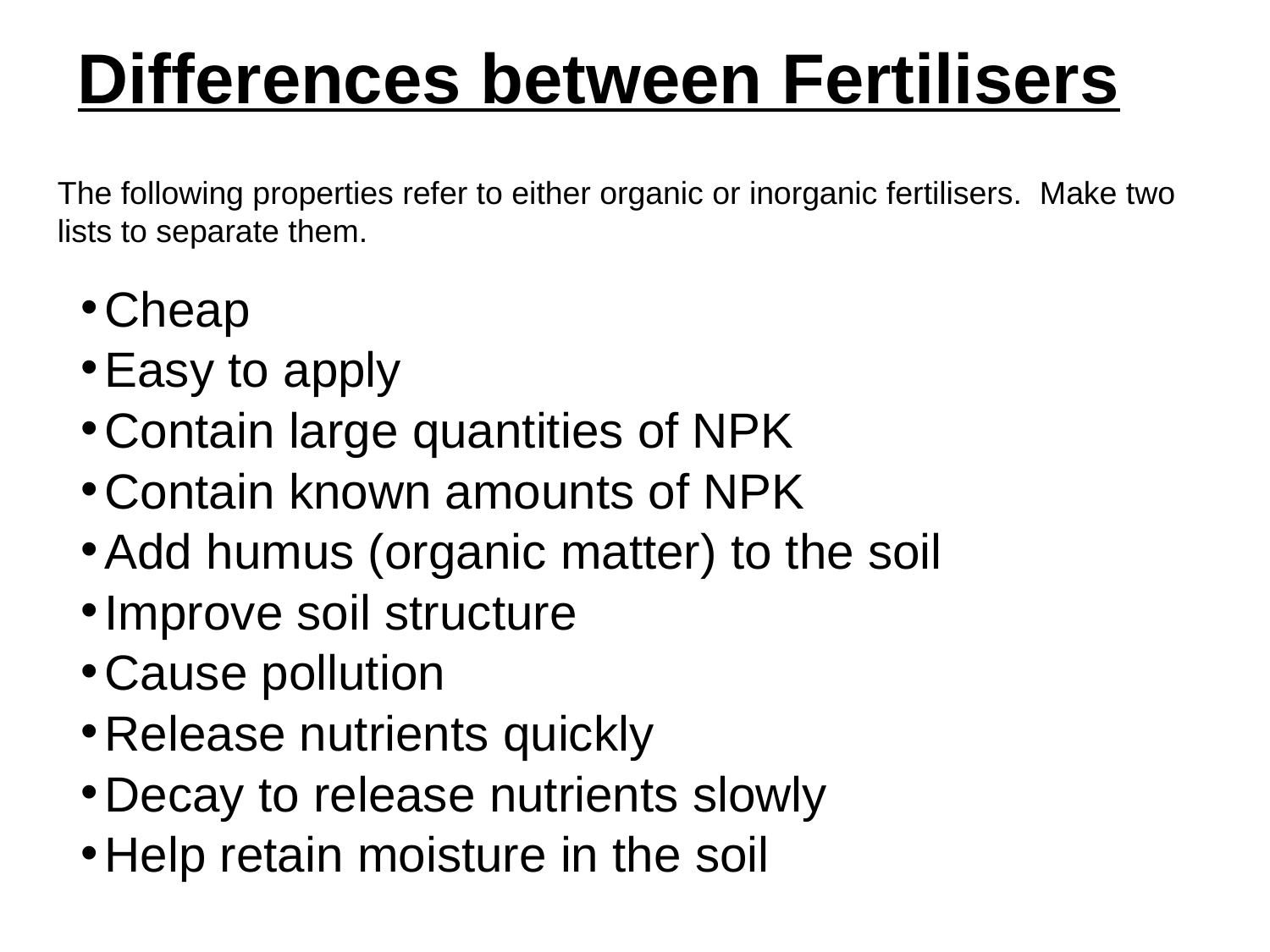

# Differences between Fertilisers
The following properties refer to either organic or inorganic fertilisers.  Make two lists to separate them.
Cheap
Easy to apply
Contain large quantities of NPK
Contain known amounts of NPK
Add humus (organic matter) to the soil
Improve soil structure
Cause pollution
Release nutrients quickly
Decay to release nutrients slowly
Help retain moisture in the soil